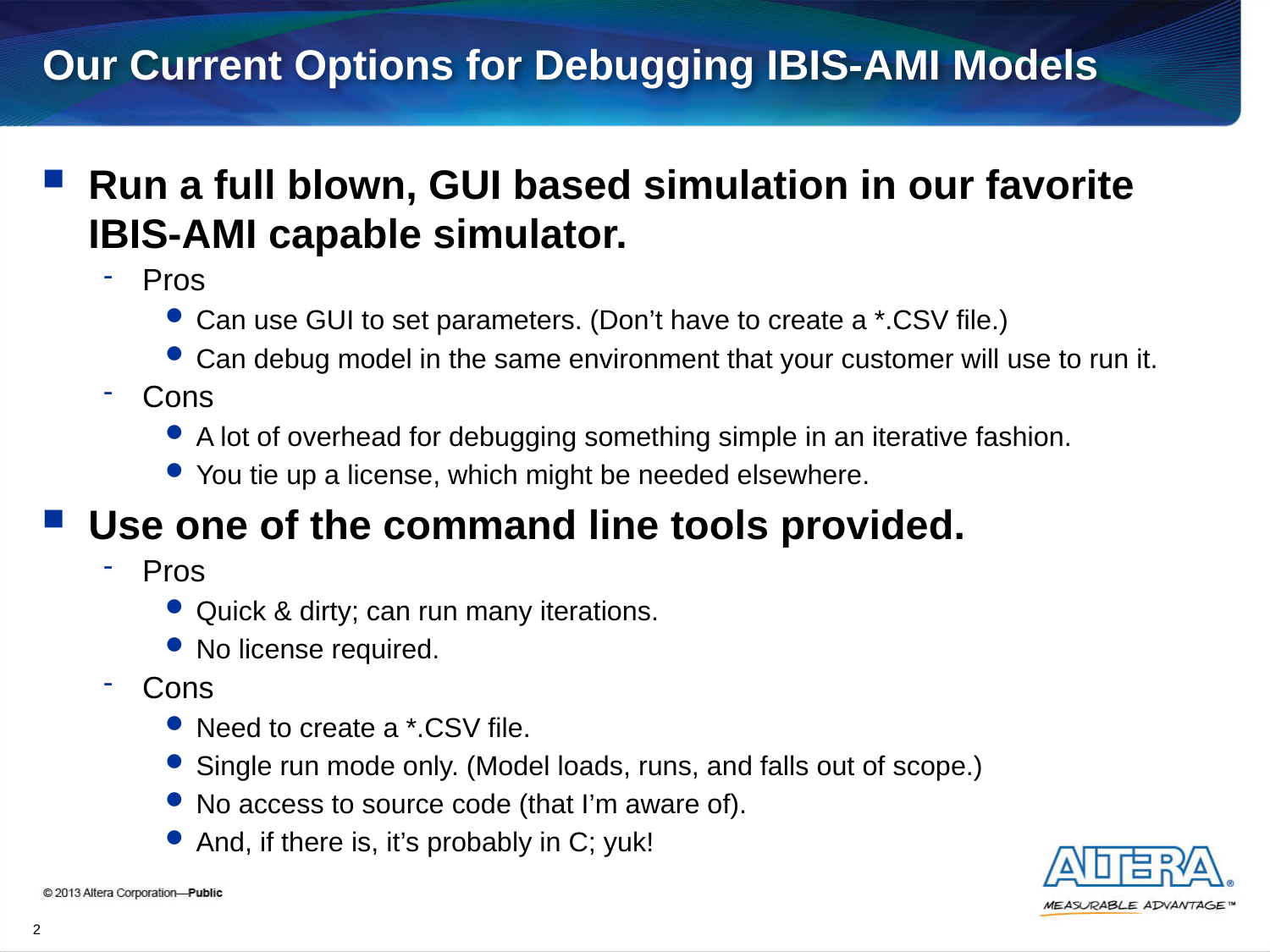

# Our Current Options for Debugging IBIS-AMI Models
Run a full blown, GUI based simulation in our favorite IBIS-AMI capable simulator.
Pros
Can use GUI to set parameters. (Don’t have to create a *.CSV file.)
Can debug model in the same environment that your customer will use to run it.
Cons
A lot of overhead for debugging something simple in an iterative fashion.
You tie up a license, which might be needed elsewhere.
Use one of the command line tools provided.
Pros
Quick & dirty; can run many iterations.
No license required.
Cons
Need to create a *.CSV file.
Single run mode only. (Model loads, runs, and falls out of scope.)
No access to source code (that I’m aware of).
And, if there is, it’s probably in C; yuk!
2